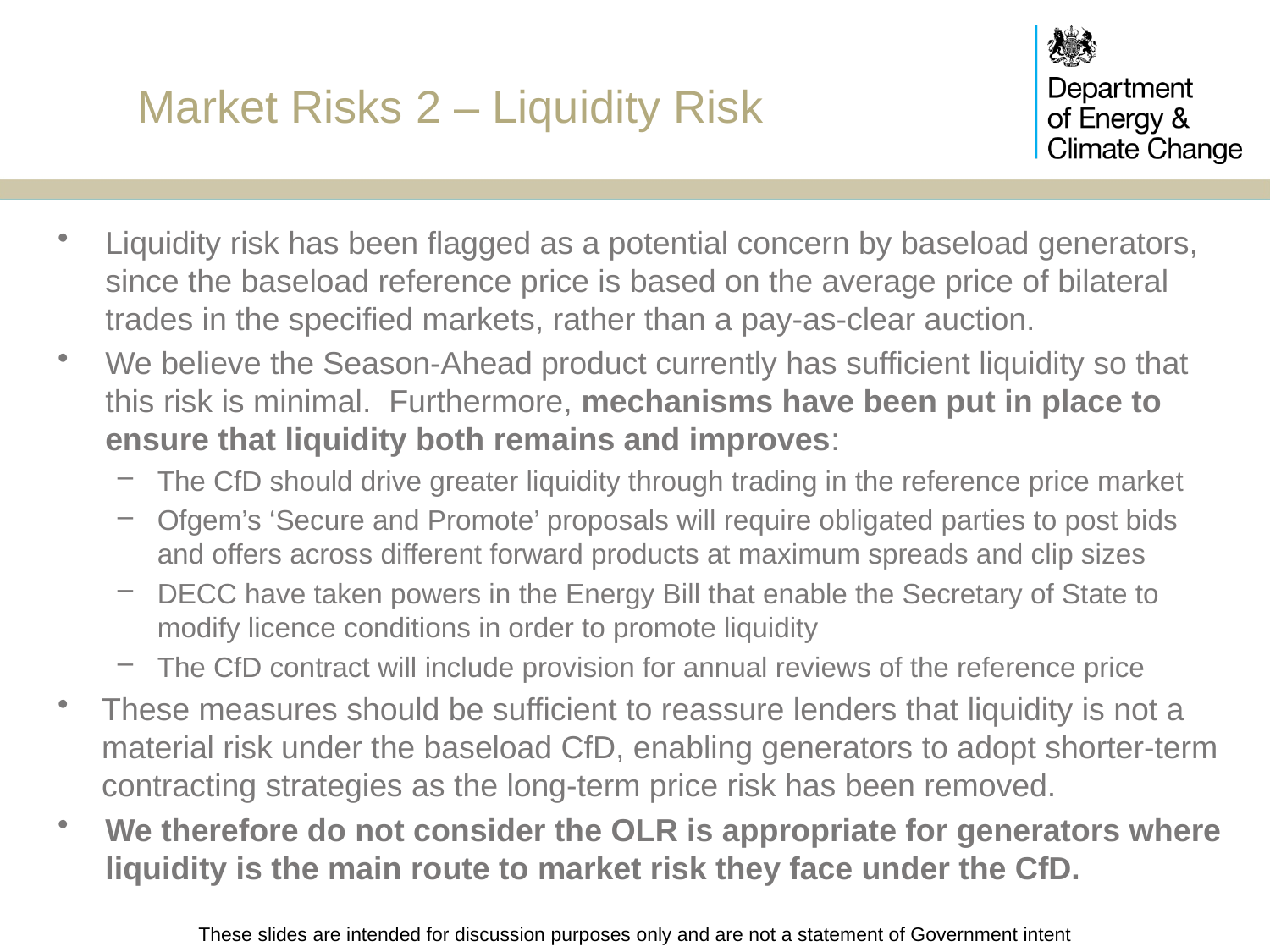

# Market Risks 2 – Liquidity Risk
Liquidity risk has been flagged as a potential concern by baseload generators, since the baseload reference price is based on the average price of bilateral trades in the specified markets, rather than a pay-as-clear auction.
We believe the Season-Ahead product currently has sufficient liquidity so that this risk is minimal.  Furthermore, mechanisms have been put in place to ensure that liquidity both remains and improves:
The CfD should drive greater liquidity through trading in the reference price market
Ofgem’s ‘Secure and Promote’ proposals will require obligated parties to post bids and offers across different forward products at maximum spreads and clip sizes
DECC have taken powers in the Energy Bill that enable the Secretary of State to modify licence conditions in order to promote liquidity
The CfD contract will include provision for annual reviews of the reference price
These measures should be sufficient to reassure lenders that liquidity is not a material risk under the baseload CfD, enabling generators to adopt shorter-term contracting strategies as the long-term price risk has been removed.
We therefore do not consider the OLR is appropriate for generators where liquidity is the main route to market risk they face under the CfD.

These slides are intended for discussion purposes only and are not a statement of Government intent